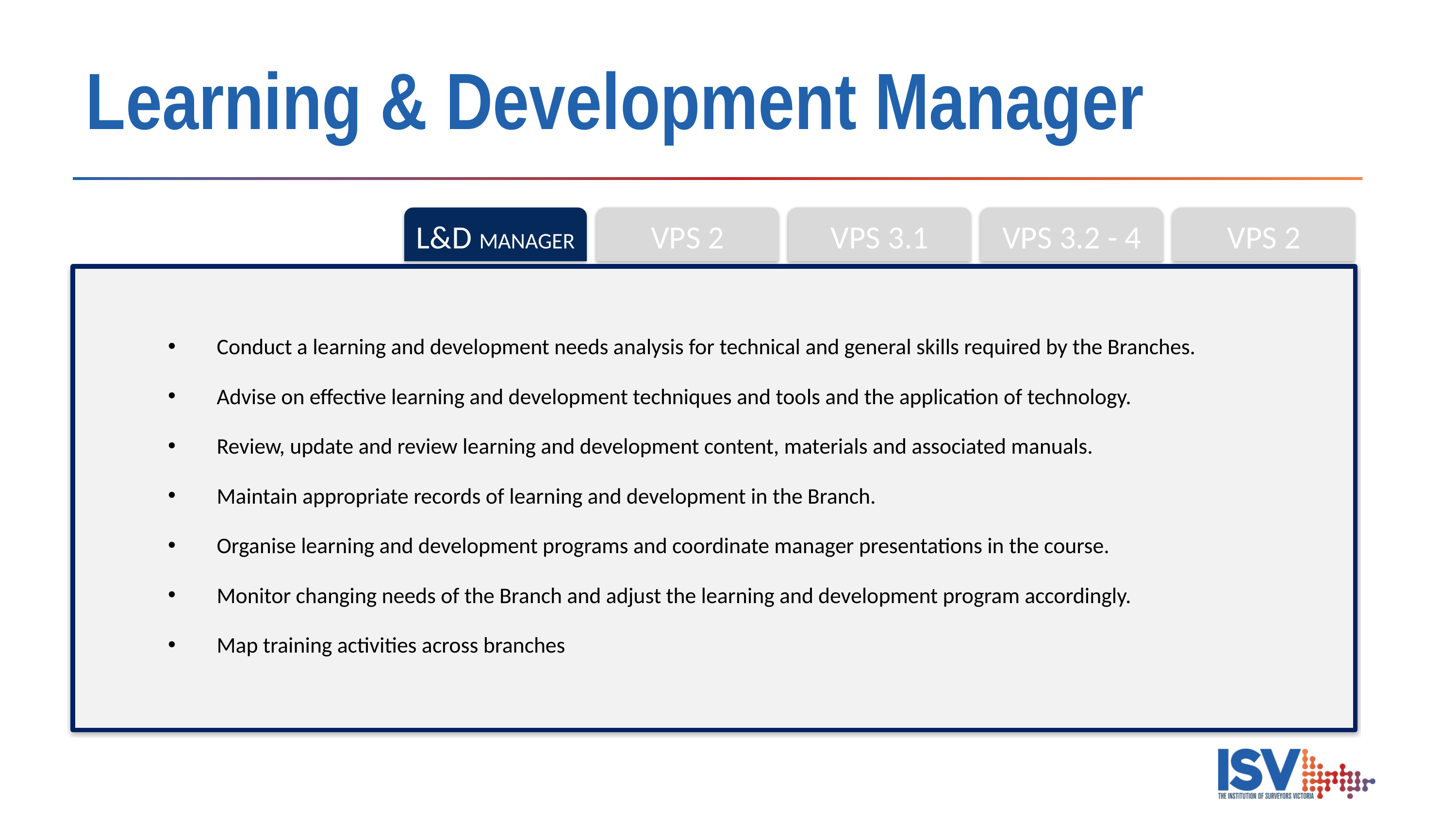

# Learning & Development Manager
VPS 2
VPS 3.1
L&D MANAGER
VPS 3.2 - 4
VPS 2

Conduct a learning and development needs analysis for technical and general skills required by the Branches.
Advise on effective learning and development techniques and tools and the application of technology.
Review, update and review learning and development content, materials and associated manuals.
Maintain appropriate records of learning and development in the Branch.
Organise learning and development programs and coordinate manager presentations in the course.
Monitor changing needs of the Branch and adjust the learning and development program accordingly.
Map training activities across branches